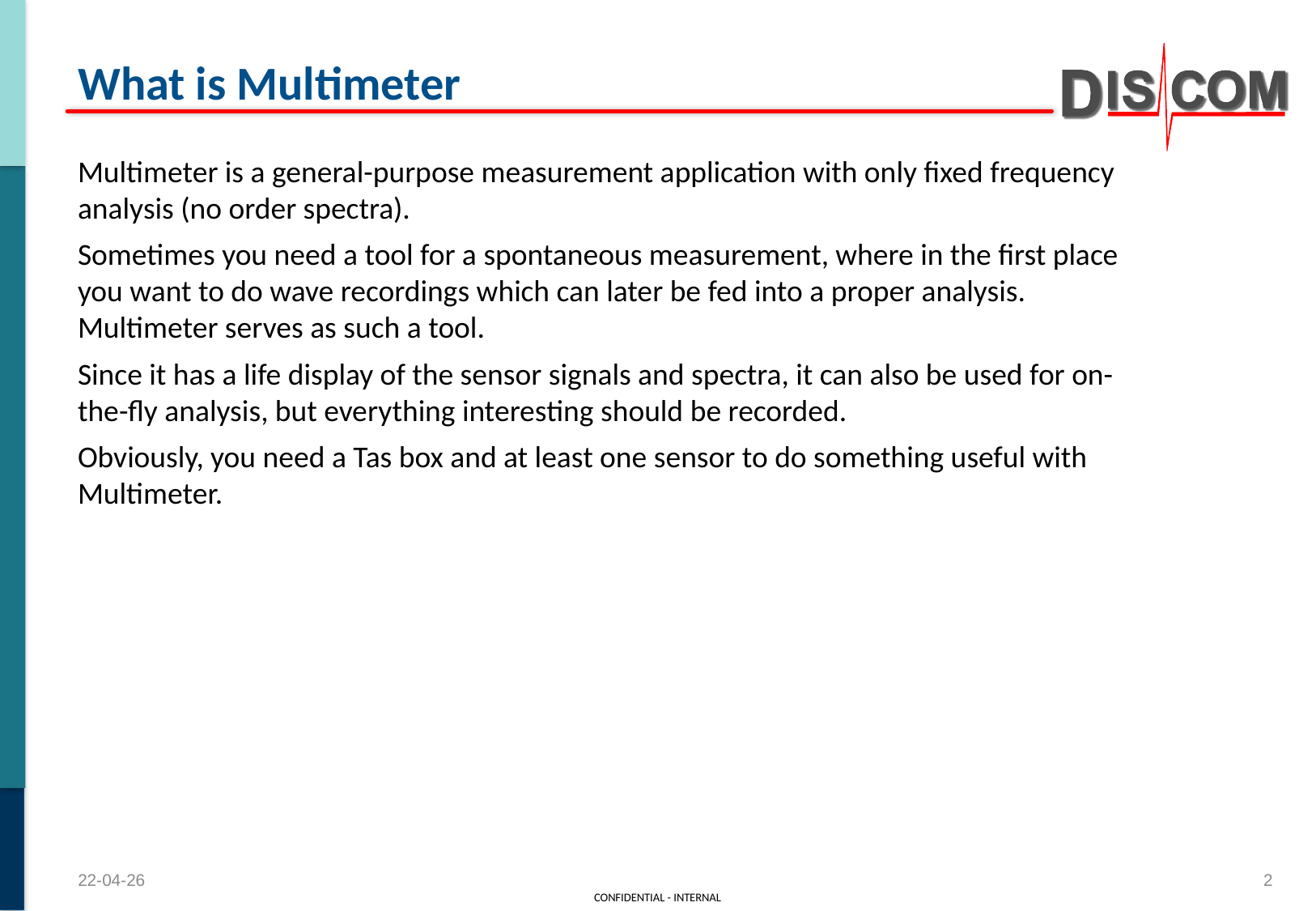

# What is Multimeter
Multimeter is a general-purpose measurement application with only fixed frequency analysis (no order spectra).
Sometimes you need a tool for a spontaneous measurement, where in the first place you want to do wave recordings which can later be fed into a proper analysis. Multimeter serves as such a tool.
Since it has a life display of the sensor signals and spectra, it can also be used for on-the-fly analysis, but everything interesting should be recorded.
Obviously, you need a Tas box and at least one sensor to do something useful with Multimeter.

22-04-26
2